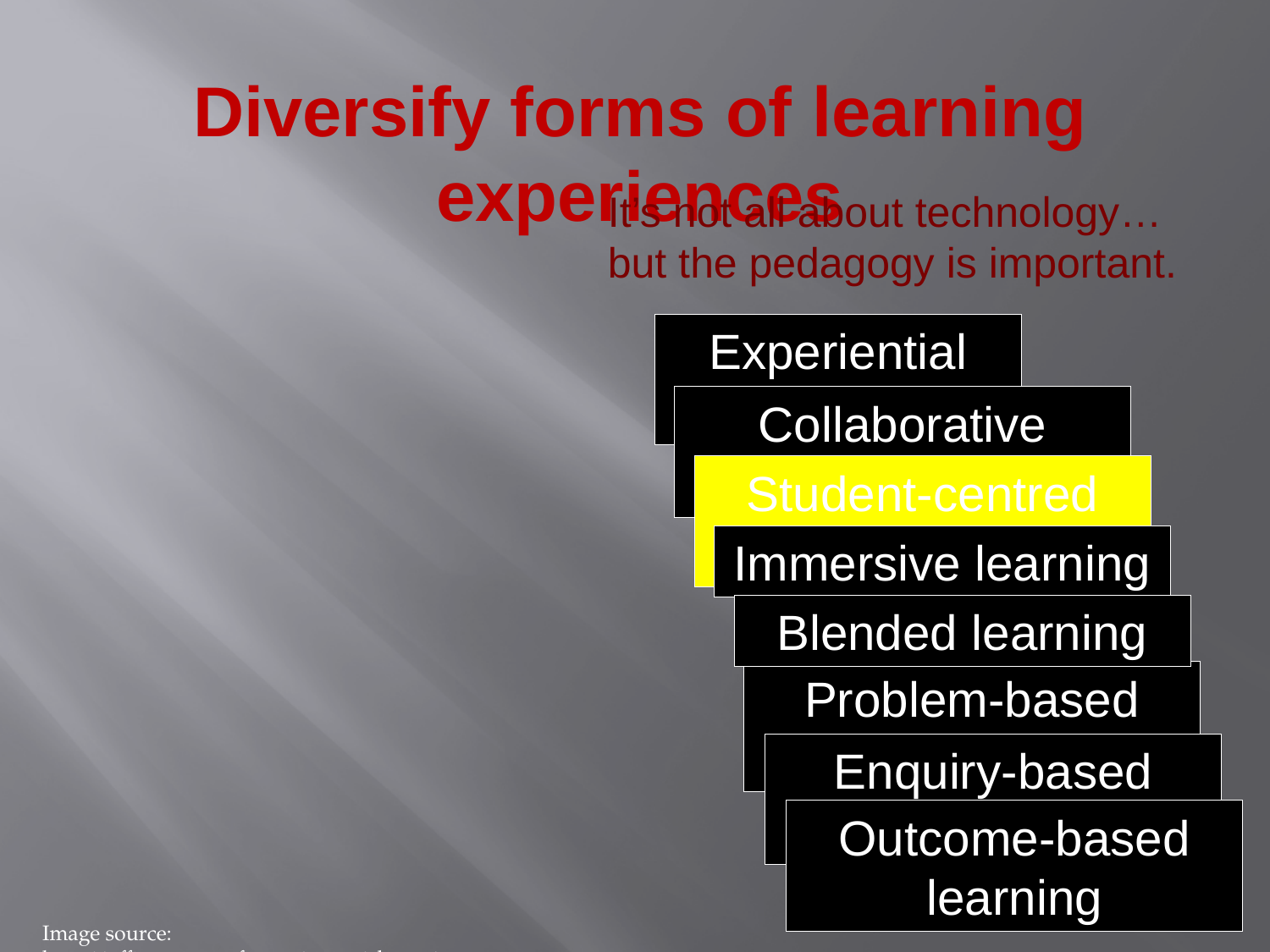

Diversify forms of learning experiences
It’s not all about technology…but the pedagogy is important.
Experiential learning
Collaborative learning
Student-centred learning
Immersive learning
Blended learning
Problem-based learning
Enquiry-based learning
Outcome-based learning
Image source: http://office.microsoft.com/en-us/clipart/